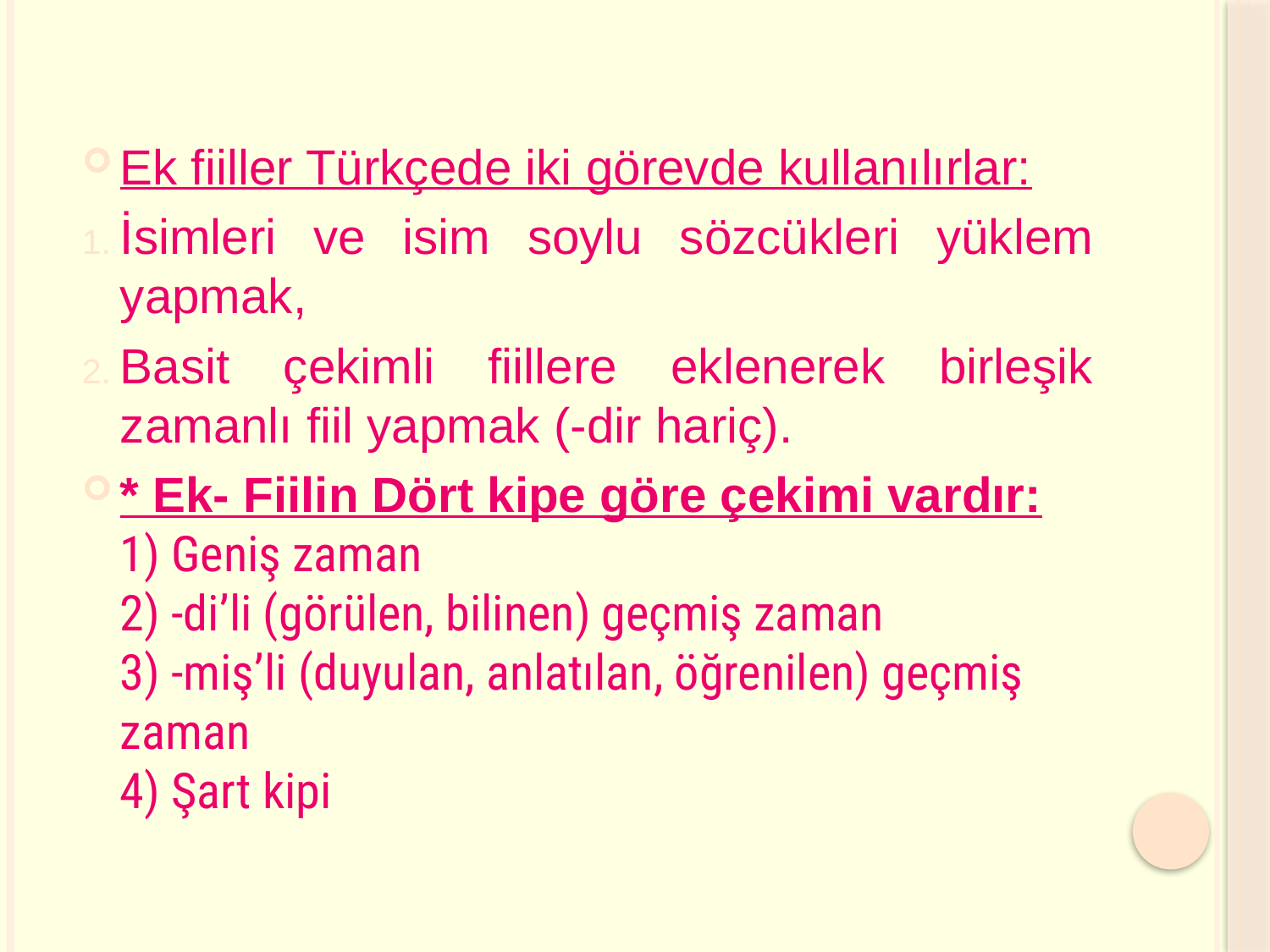

Ek fiiller Türkçede iki görevde kullanılırlar:
İsimleri ve isim soylu sözcükleri yüklem yapmak,
Basit çekimli fiillere eklenerek birleşik zamanlı fiil yapmak (-dir hariç).
* Ek- Fiilin Dört kipe göre çekimi vardır:
1) Geniş zaman
2) -di’li (görülen, bilinen) geçmiş zaman
3) -miş’li (duyulan, anlatılan, öğrenilen) geçmiş zaman
4) Şart kipi